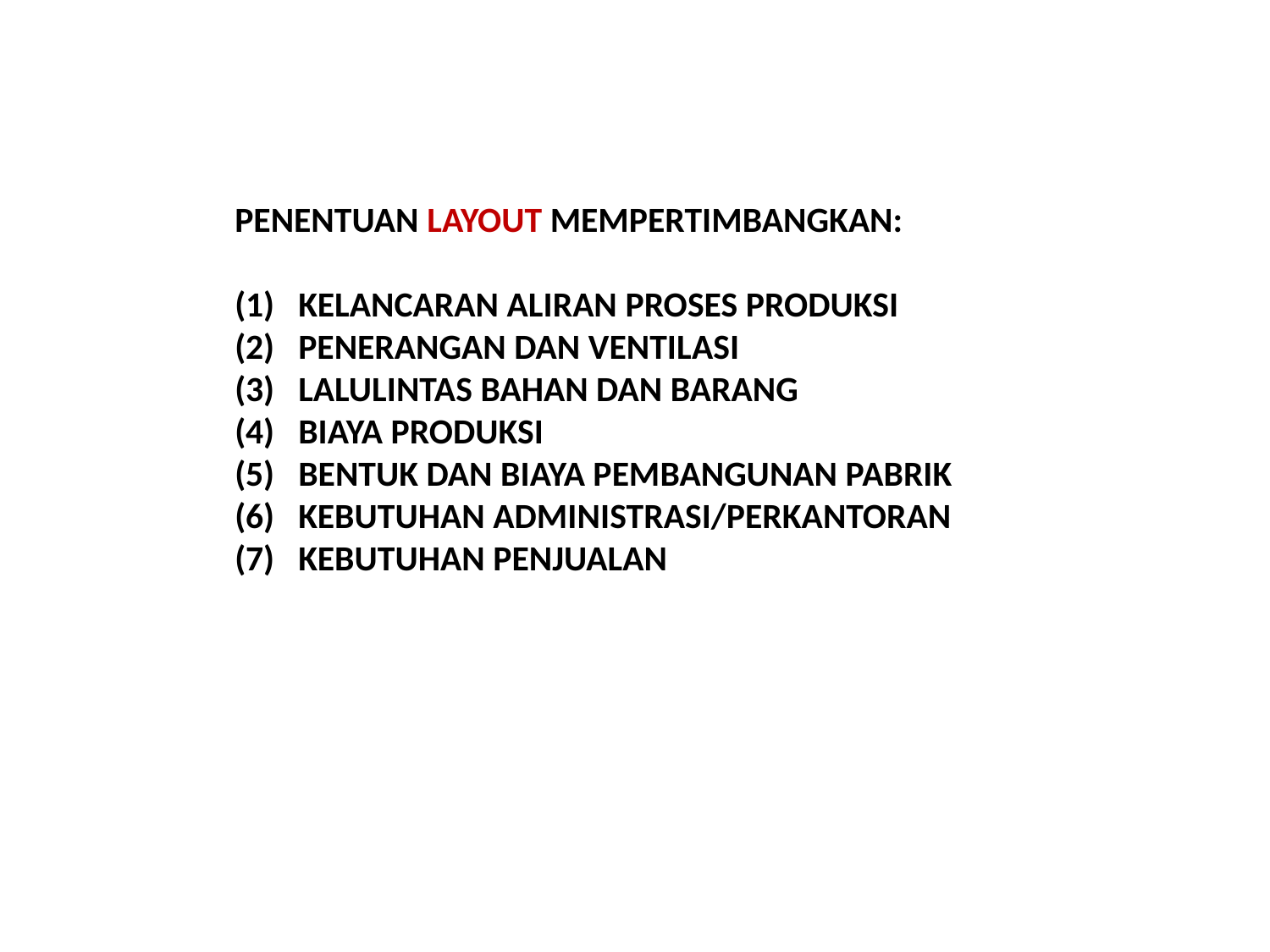

PENENTUAN LAYOUT MEMPERTIMBANGKAN:

KELANCARAN ALIRAN PROSES PRODUKSI
PENERANGAN DAN VENTILASI
LALULINTAS BAHAN DAN BARANG
BIAYA PRODUKSI
BENTUK DAN BIAYA PEMBANGUNAN PABRIK
KEBUTUHAN ADMINISTRASI/PERKANTORAN
KEBUTUHAN PENJUALAN